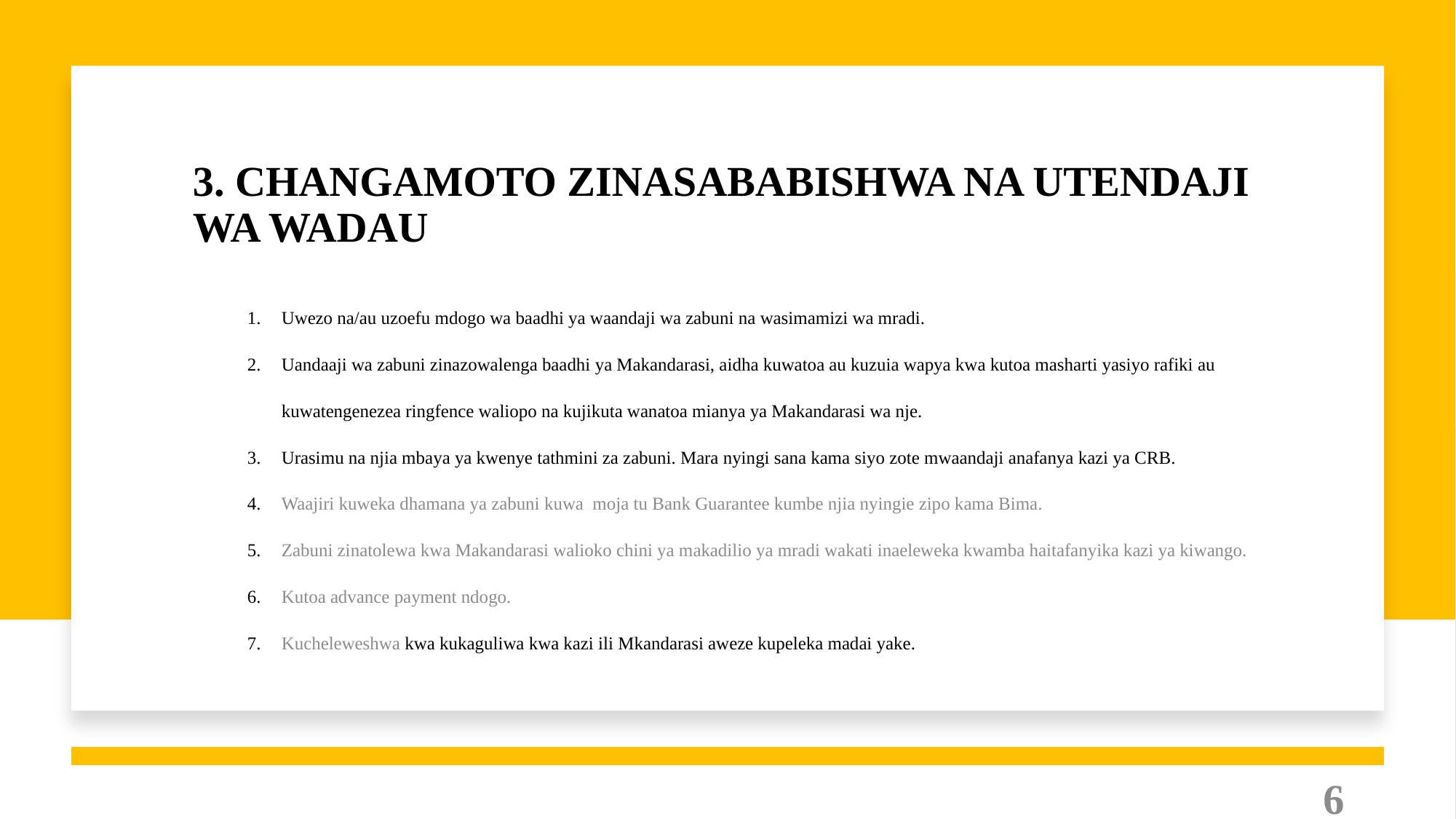

# 3. CHANGAMOTO ZINASABABISHWA NA UTENDAJI WA WADAU
Uwezo na/au uzoefu mdogo wa baadhi ya waandaji wa zabuni na wasimamizi wa mradi.
Uandaaji wa zabuni zinazowalenga baadhi ya Makandarasi, aidha kuwatoa au kuzuia wapya kwa kutoa masharti yasiyo rafiki au kuwatengenezea ringfence waliopo na kujikuta wanatoa mianya ya Makandarasi wa nje.
Urasimu na njia mbaya ya kwenye tathmini za zabuni. Mara nyingi sana kama siyo zote mwaandaji anafanya kazi ya CRB.
Waajiri kuweka dhamana ya zabuni kuwa  moja tu Bank Guarantee kumbe njia nyingie zipo kama Bima.
Zabuni zinatolewa kwa Makandarasi walioko chini ya makadilio ya mradi wakati inaeleweka kwamba haitafanyika kazi ya kiwango.
Kutoa advance payment ndogo.
Kucheleweshwa kwa kukaguliwa kwa kazi ili Mkandarasi aweze kupeleka madai yake.

6